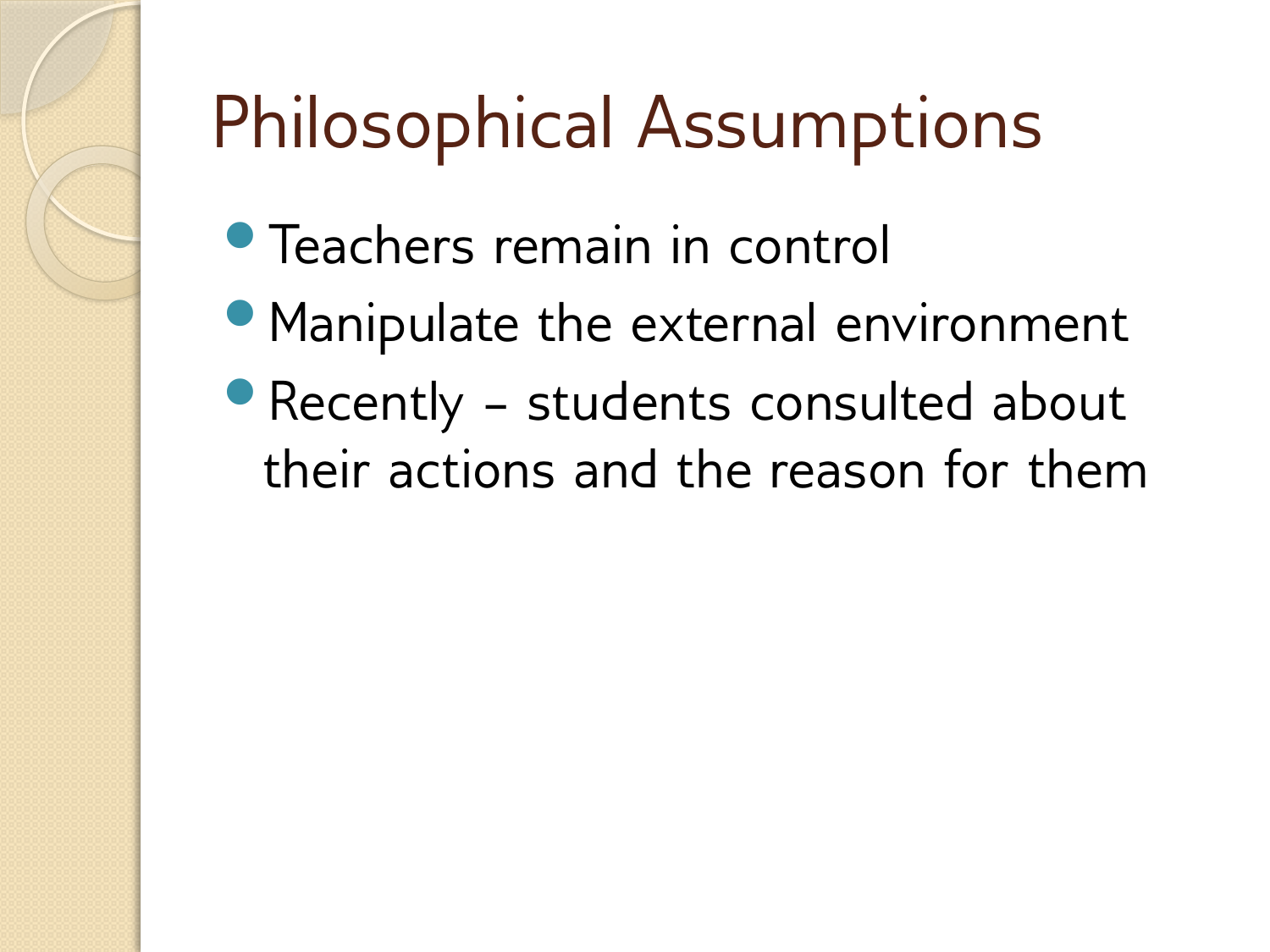

# Philosophical Assumptions
Teachers remain in control
Manipulate the external environment
Recently – students consulted about their actions and the reason for them